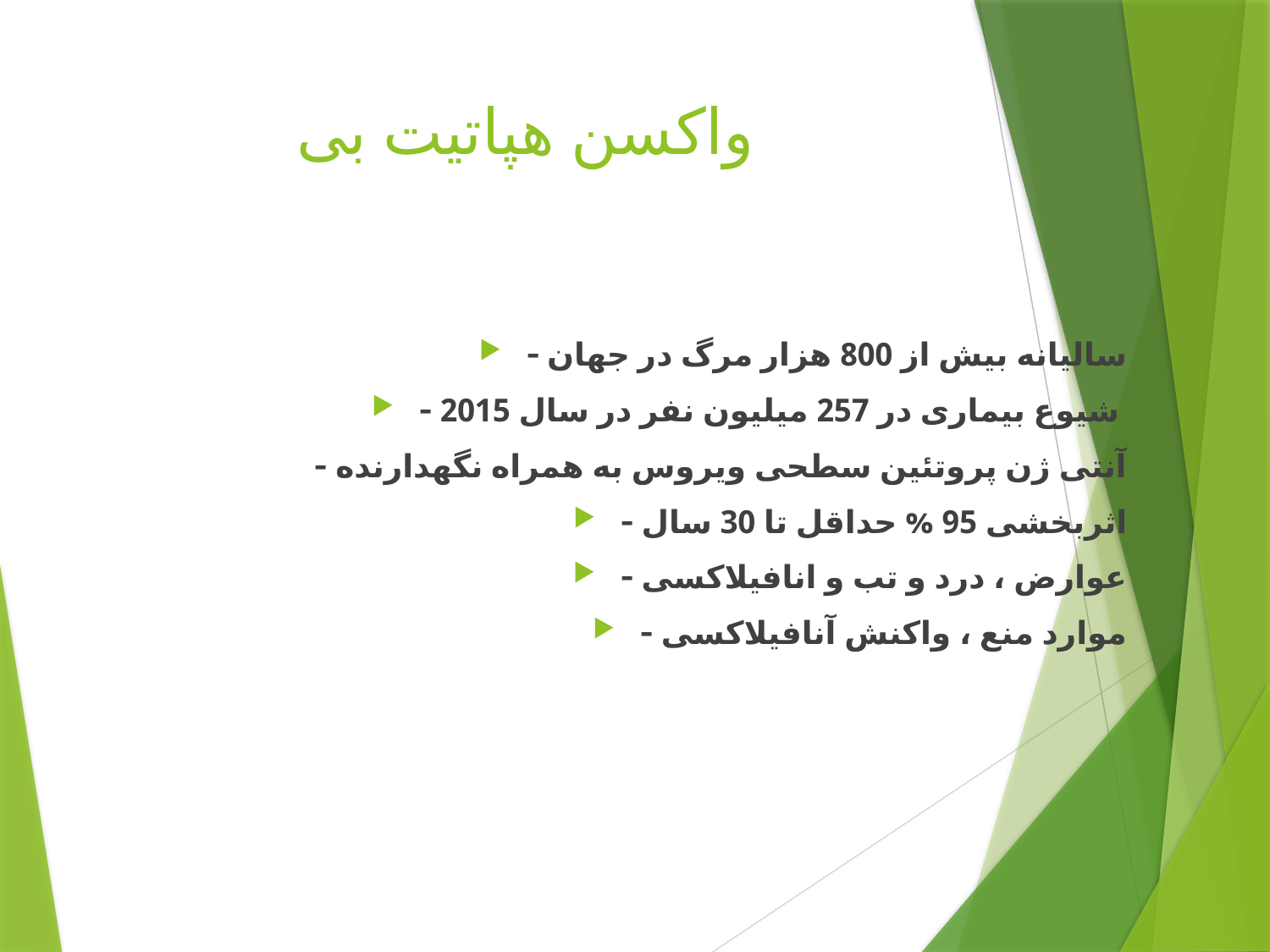

# واکسن هپاتیت بی
- سالیانه بیش از 800 هزار مرگ در جهان
- شیوع بیماری در 257 میلیون نفر در سال 2015
- آنتی ژن پروتئین سطحی ویروس به همراه نگهدارنده
- اثربخشی 95 % حداقل تا 30 سال
- عوارض ، درد و تب و انافیلاکسی
- موارد منع ، واکنش آنافیلاکسی